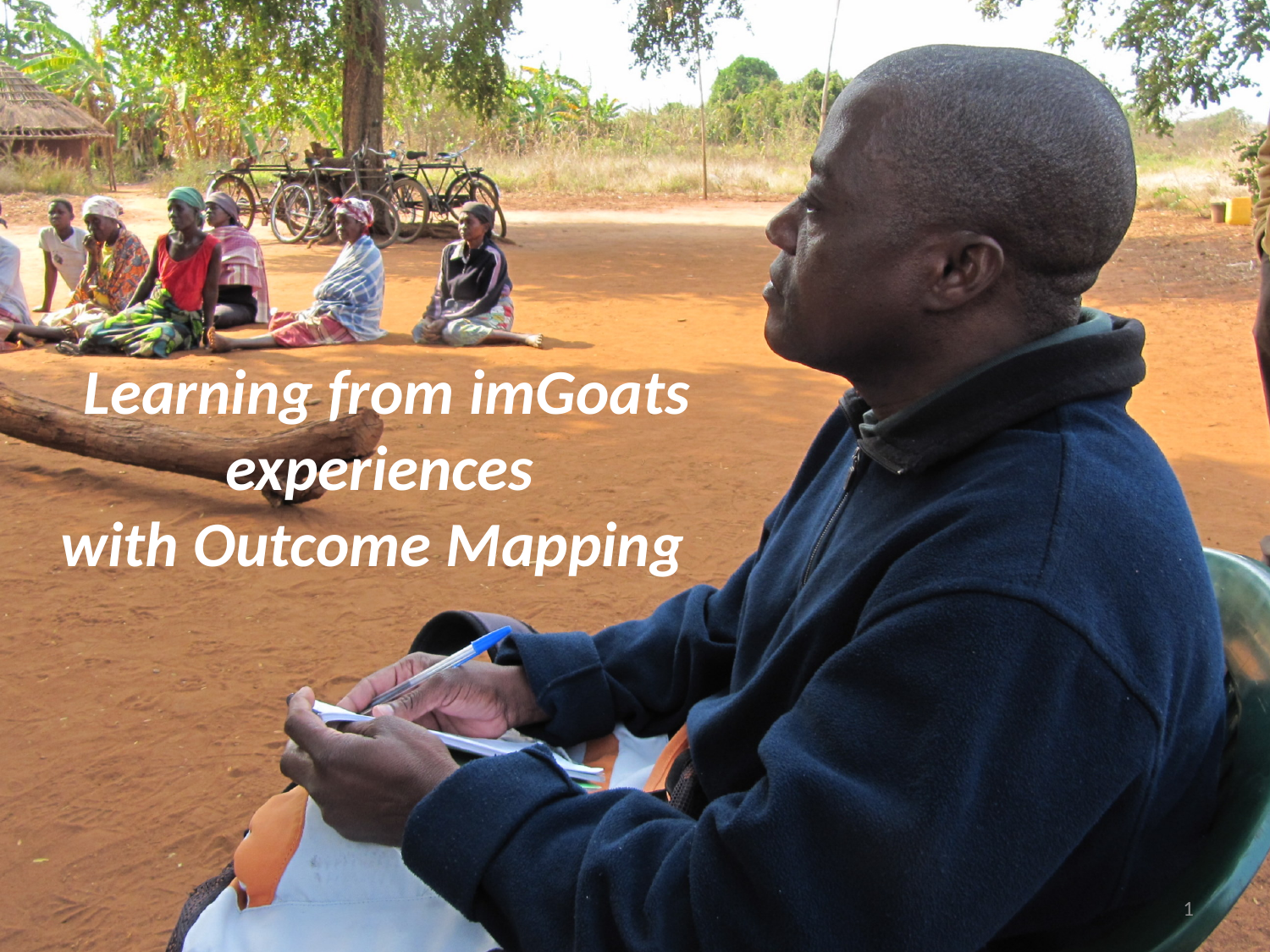

Learning from imGoats experiences
with Outcome Mapping
1